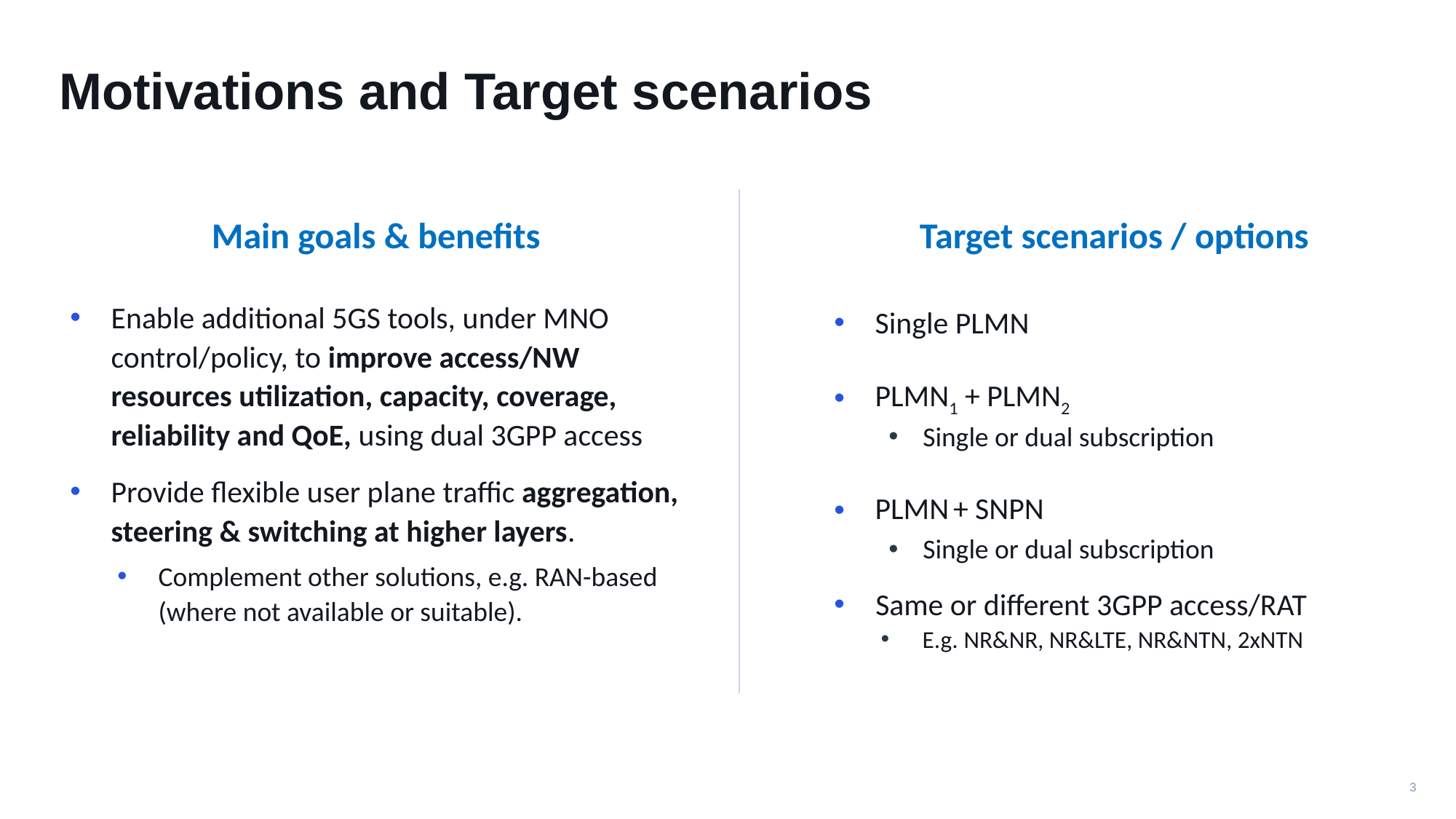

# Motivations and Target scenarios
Main goals & benefits
Enable additional 5GS tools, under MNO control/policy, to improve access/NW resources utilization, capacity, coverage, reliability and QoE, using dual 3GPP access
Provide flexible user plane traffic aggregation, steering & switching at higher layers.
Complement other solutions, e.g. RAN-based (where not available or suitable).
Target scenarios / options

Single PLMN

PLMN1 + PLMN2
Single or dual subscription

PLMN + SNPN
Single or dual subscription
Same or different 3GPP access/RAT
E.g. NR&NR, NR&LTE, NR&NTN, 2xNTN